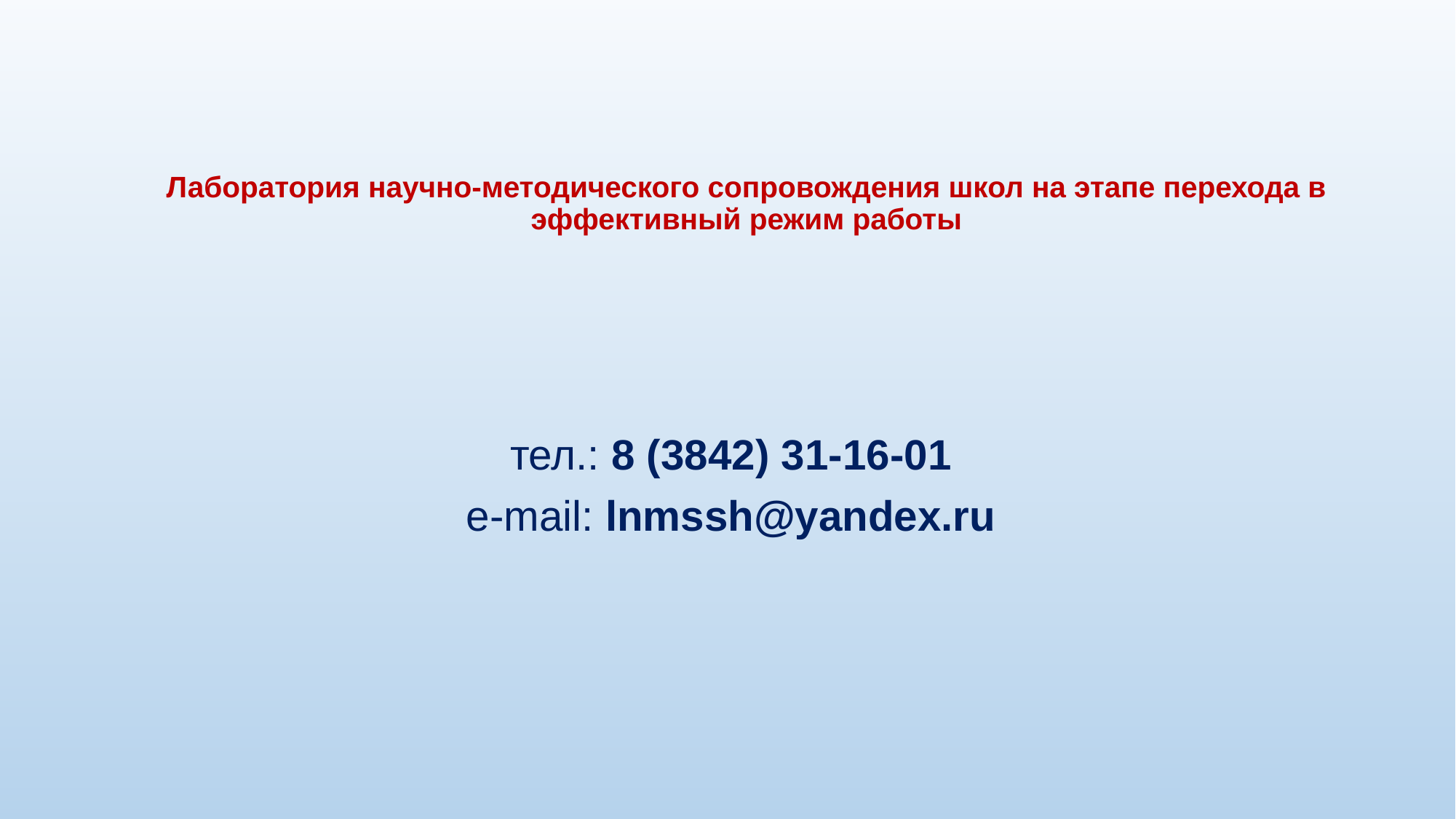

тел.: 8 (3842) 31-16-01
e-mail: lnmssh@yandex.ru

# Лаборатория научно-методического сопровождения школ на этапе перехода в эффективный режим работы